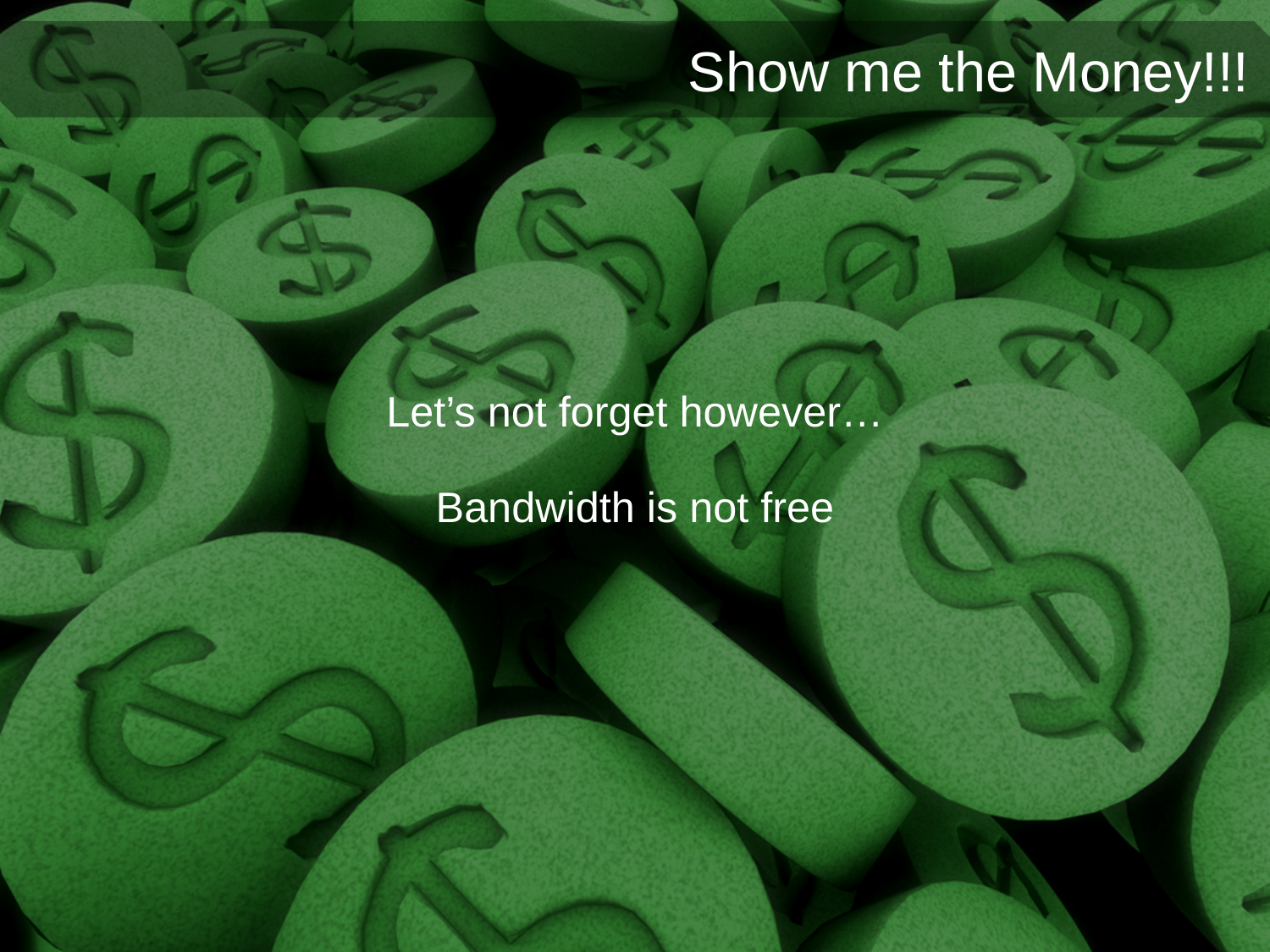

Let’s not forget however…
Bandwidth is not free